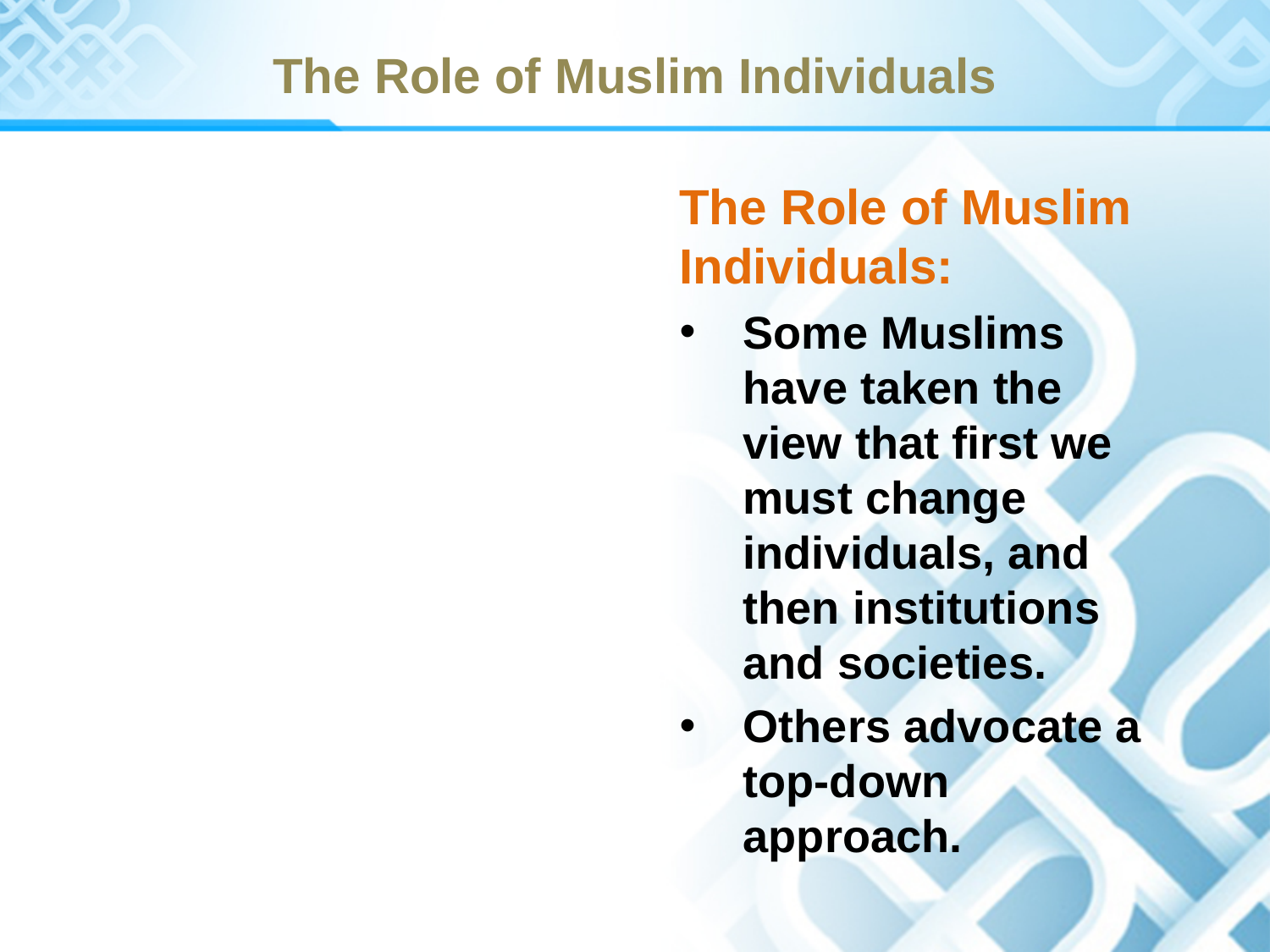

The Role of Muslim Individuals
The Role of Muslim Individuals:
Some Muslims have taken the view that first we must change individuals, and then institutions and societies.
Others advocate a top-down approach.